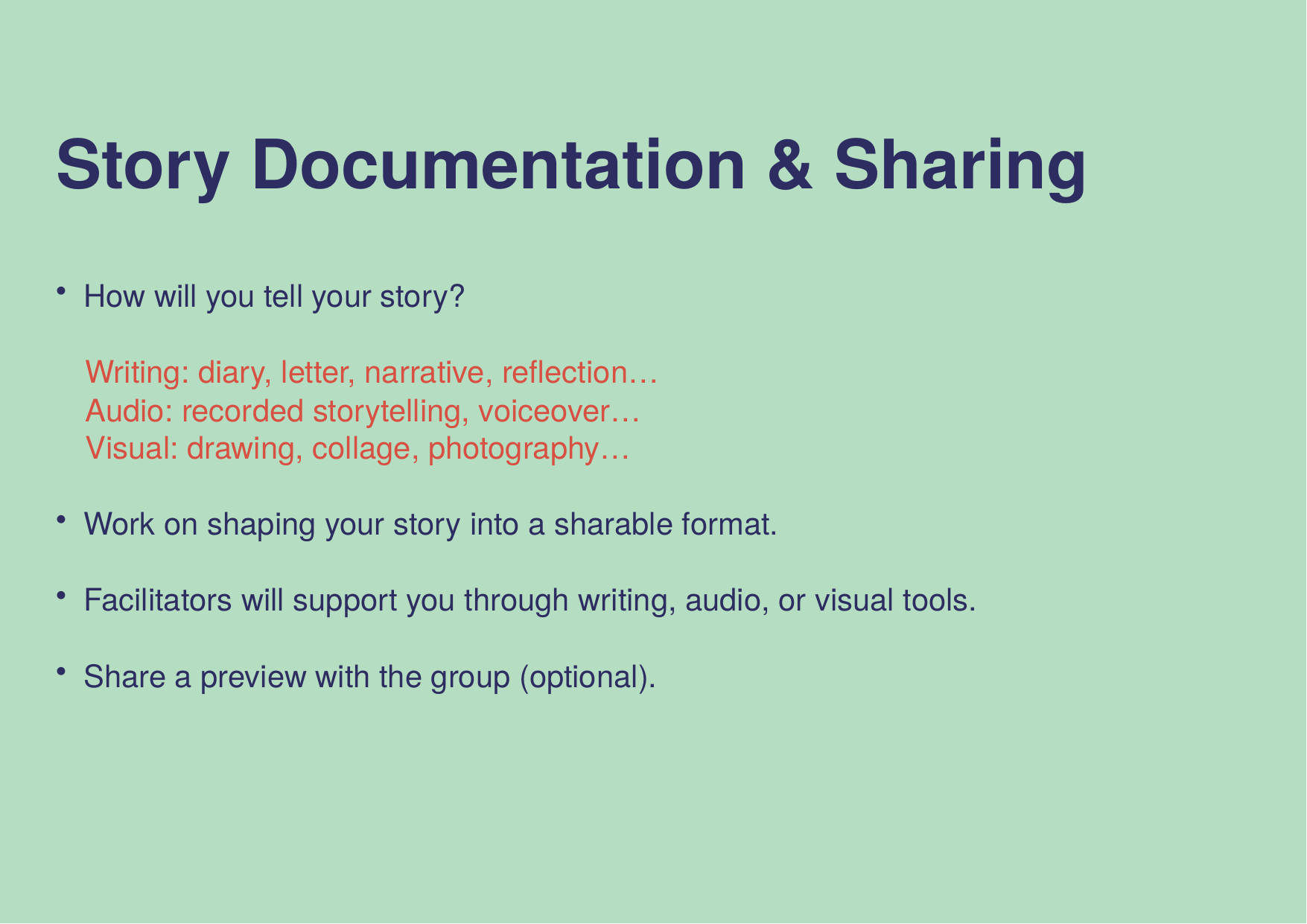

# Story Documentation & Sharing
How will you tell your story?
	Writing: diary, letter, narrative, reflection…
	Audio: recorded storytelling, voiceover…
	Visual: drawing, collage, photography…
Work on shaping your story into a sharable format.
Facilitators will support you through writing, audio, or visual tools.
Share a preview with the group (optional).